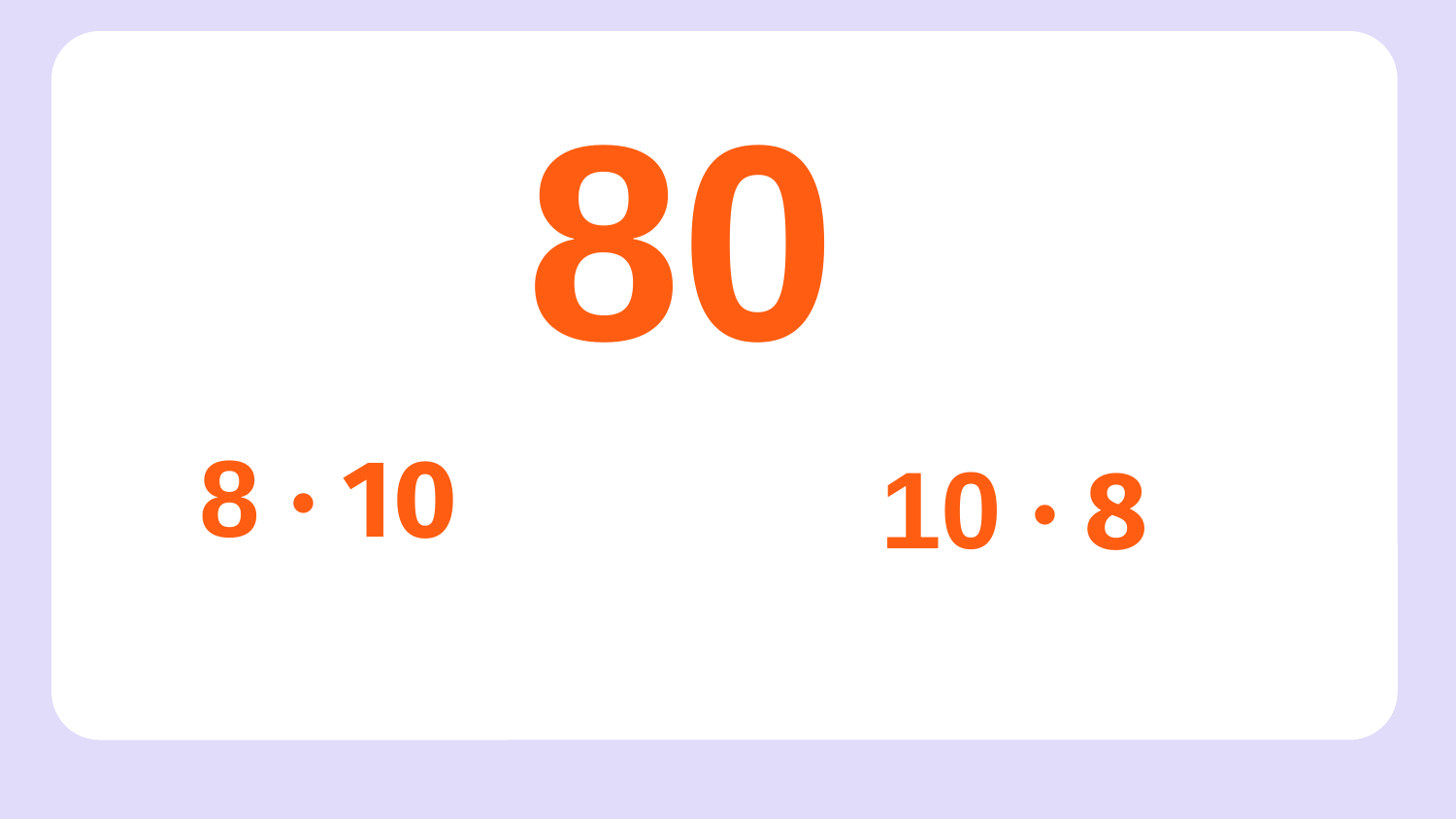

80
8 · 10
10 · 8